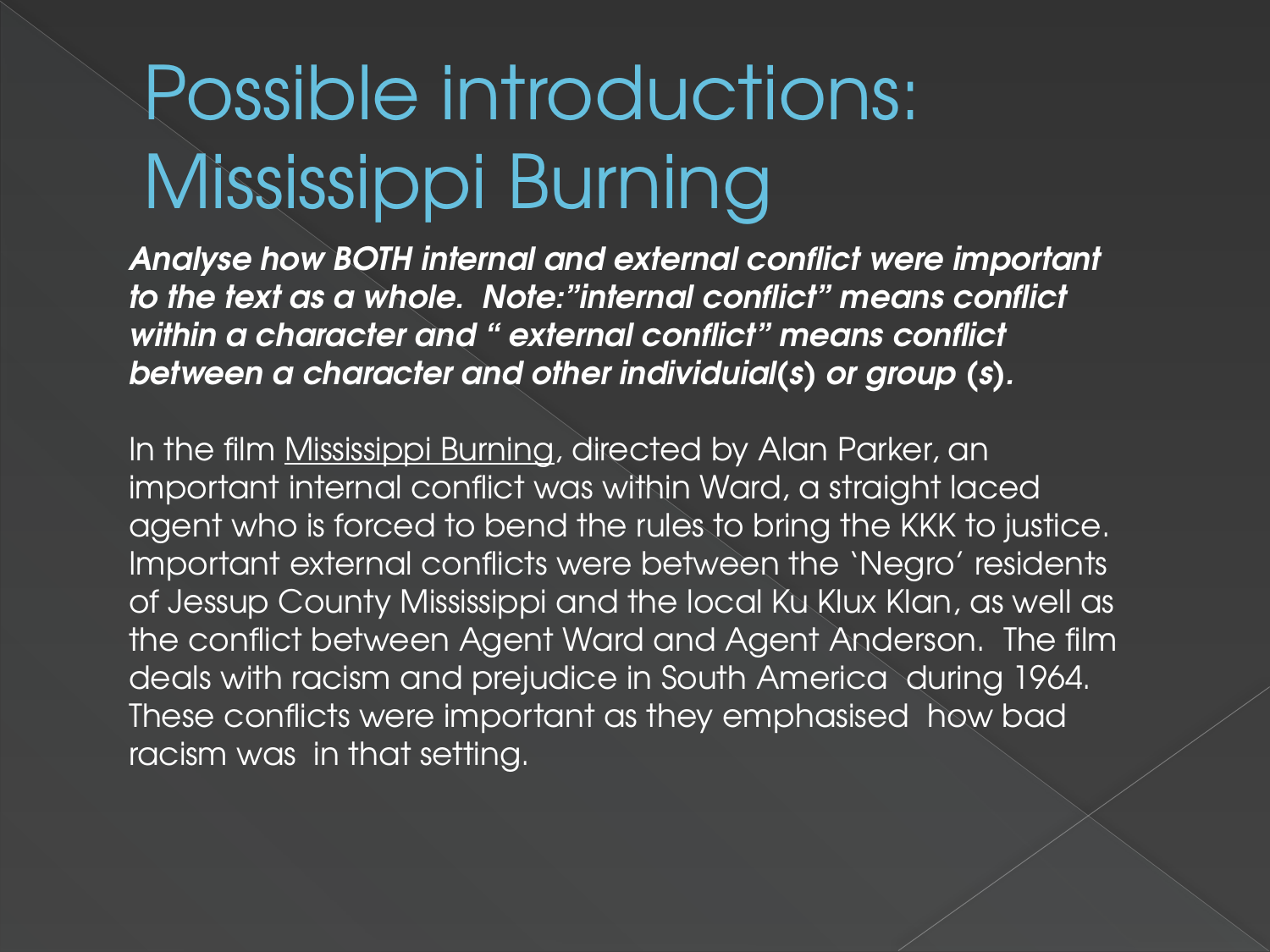

# Possible introductions: Mississippi Burning
Analyse how BOTH internal and external conflict were important to the text as a whole.  Note:”internal conflict” means conflict within a character and “ external conflict” means conflict between a character and other individuial(s) or group (s).

In the film Mississippi Burning, directed by Alan Parker, an important internal conflict was within Ward, a straight laced agent who is forced to bend the rules to bring the KKK to justice.  Important external conflicts were between the ‘Negro’ residents of Jessup County Mississippi and the local Ku Klux Klan, as well as the conflict between Agent Ward and Agent Anderson.  The film deals with racism and prejudice in South America  during 1964.  These conflicts were important as they emphasised  how bad racism was  in that setting.